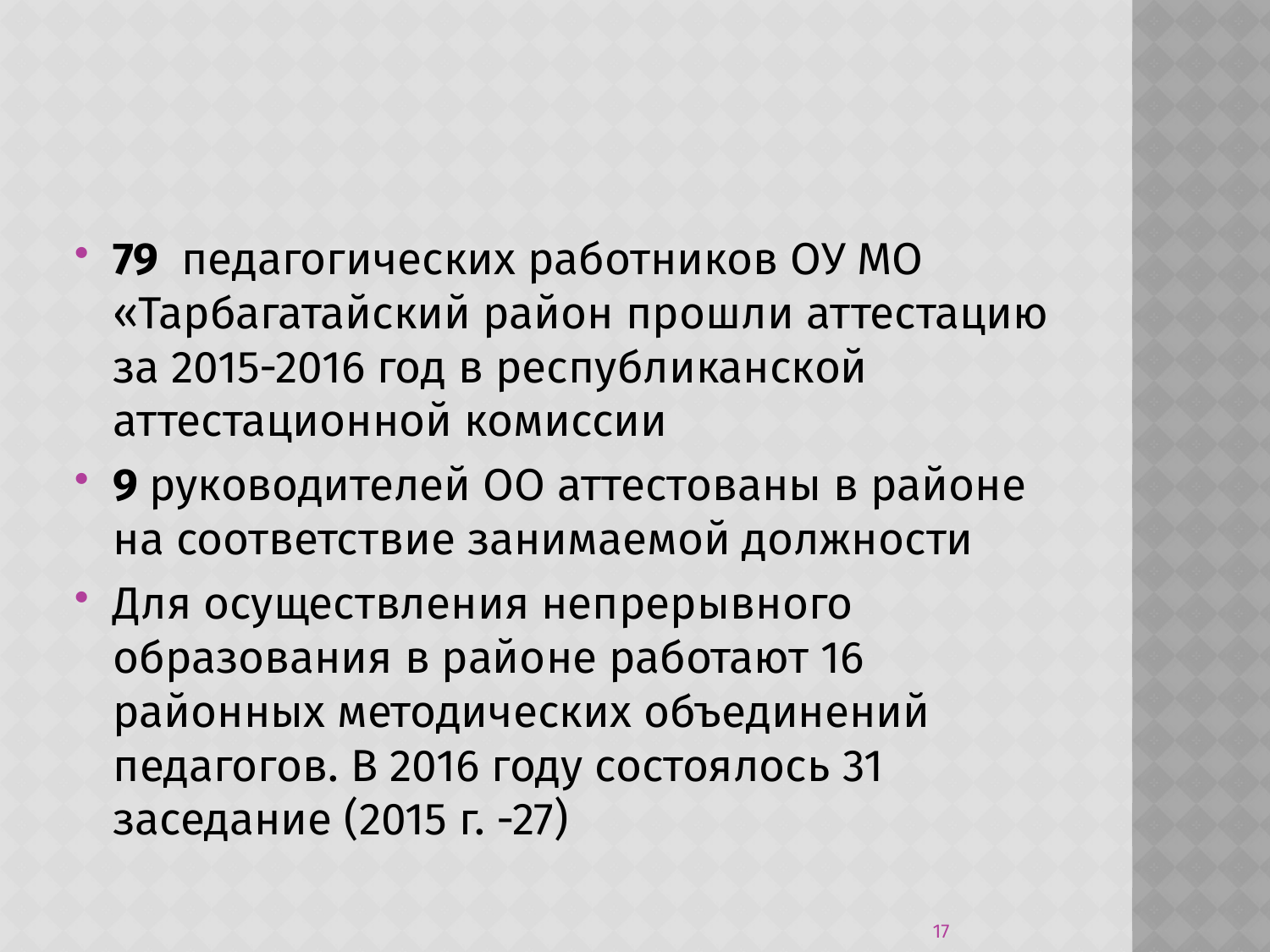

79  педагогических работников ОУ МО «Тарбагатайский район прошли аттестацию за 2015-2016 год в республиканской аттестационной комиссии
9 руководителей ОО аттестованы в районе на соответствие занимаемой должности
Для осуществления непрерывного образования в районе работают 16 районных методических объединений педагогов. В 2016 году состоялось 31 заседание (2015 г. -27)

17